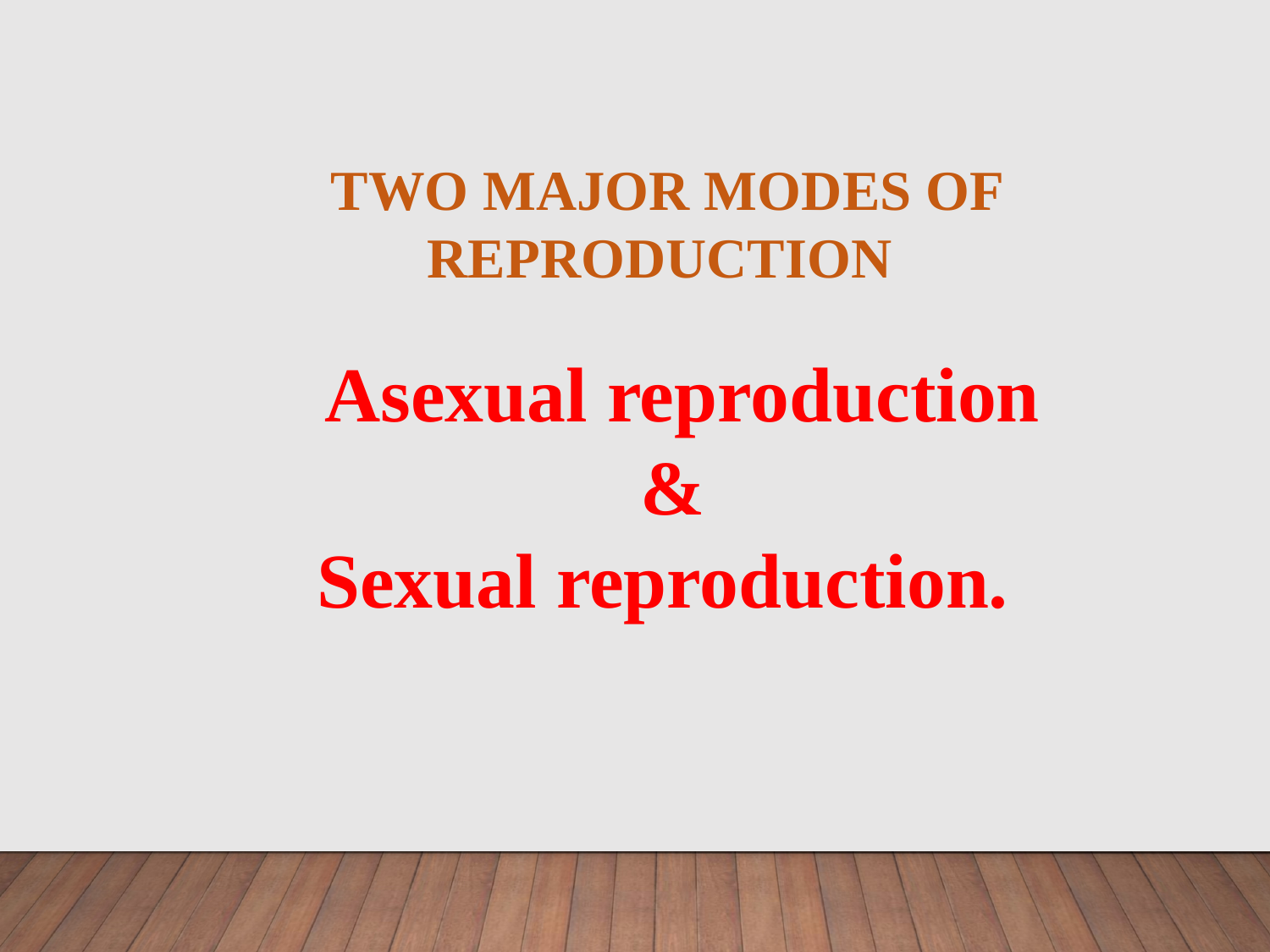

TWO MAJOR MODES OF REPRODUCTION
Asexual reproduction
&
Sexual reproduction.